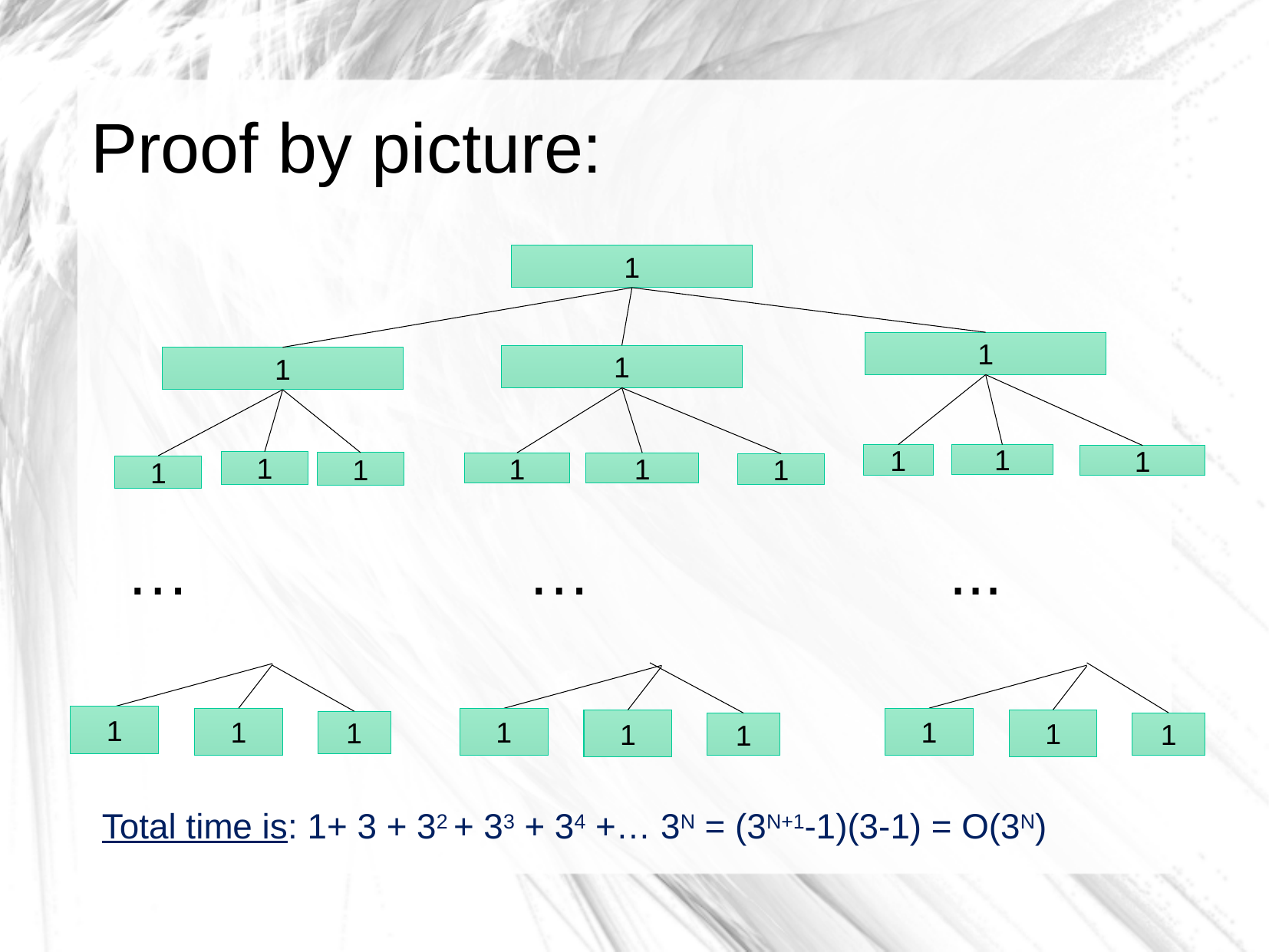

Proof by picture:
1

Total time is: 1+ 3 + 32 + 33 + 34 +… 3N = (3N+1-1)(3-1) = O(3N)
1
1
1
1
1
1
1
1
1
1
1
1
…                   …                    ...
1
1
1
1
1
1
1
1
1